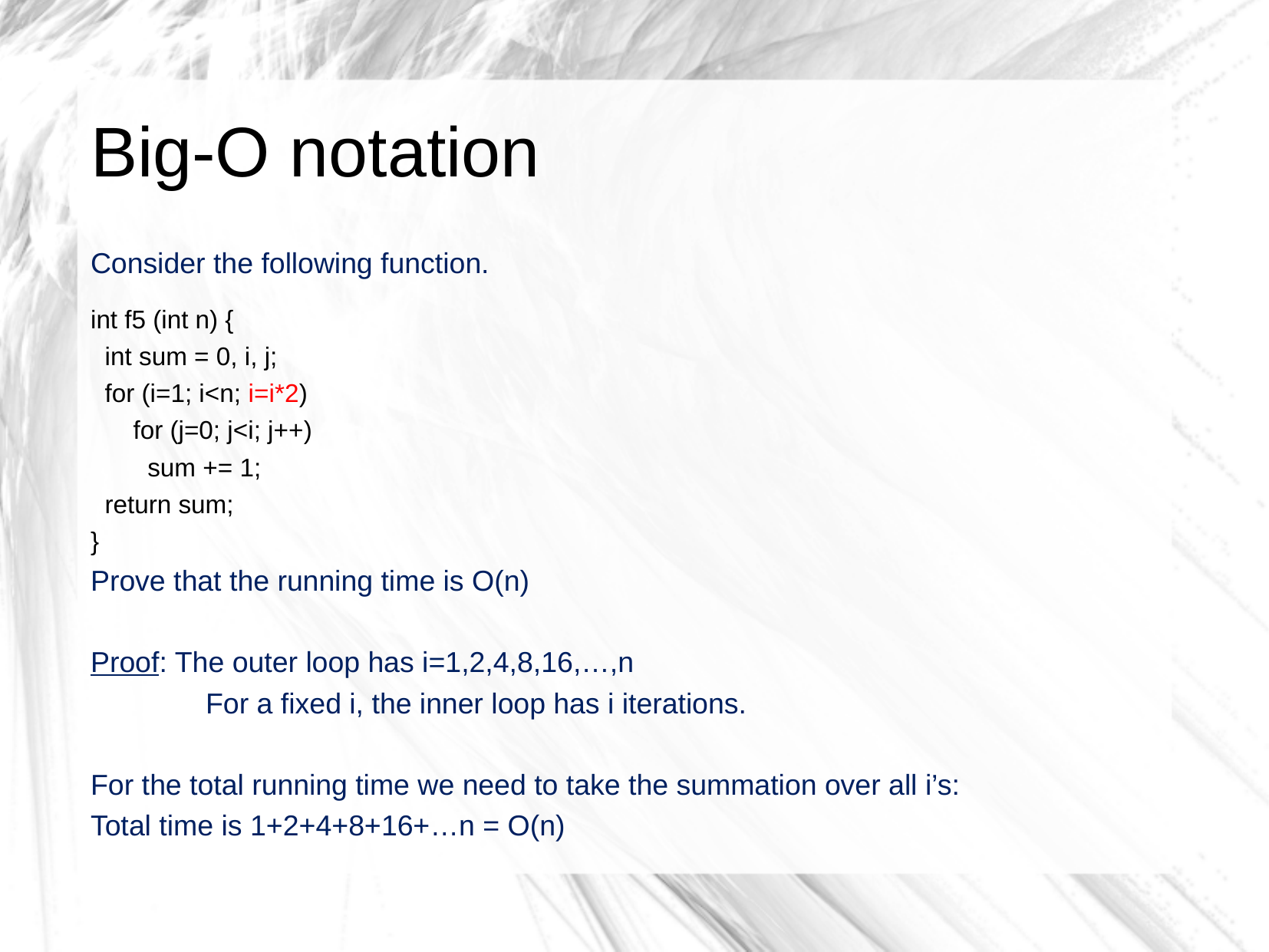

# Big-O notation
Consider the following function.
int f5 (int n) {
  int sum = 0, i, j;
  for (i=1; i<n; i=i*2)
      for (j=0; j<i; j++)
        sum += 1;
  return sum;
}
Prove that the running time is O(n)

Proof: The outer loop has i=1,2,4,8,16,…,n
	For a fixed i, the inner loop has i iterations.

For the total running time we need to take the summation over all i’s:
Total time is 1+2+4+8+16+…n = O(n)